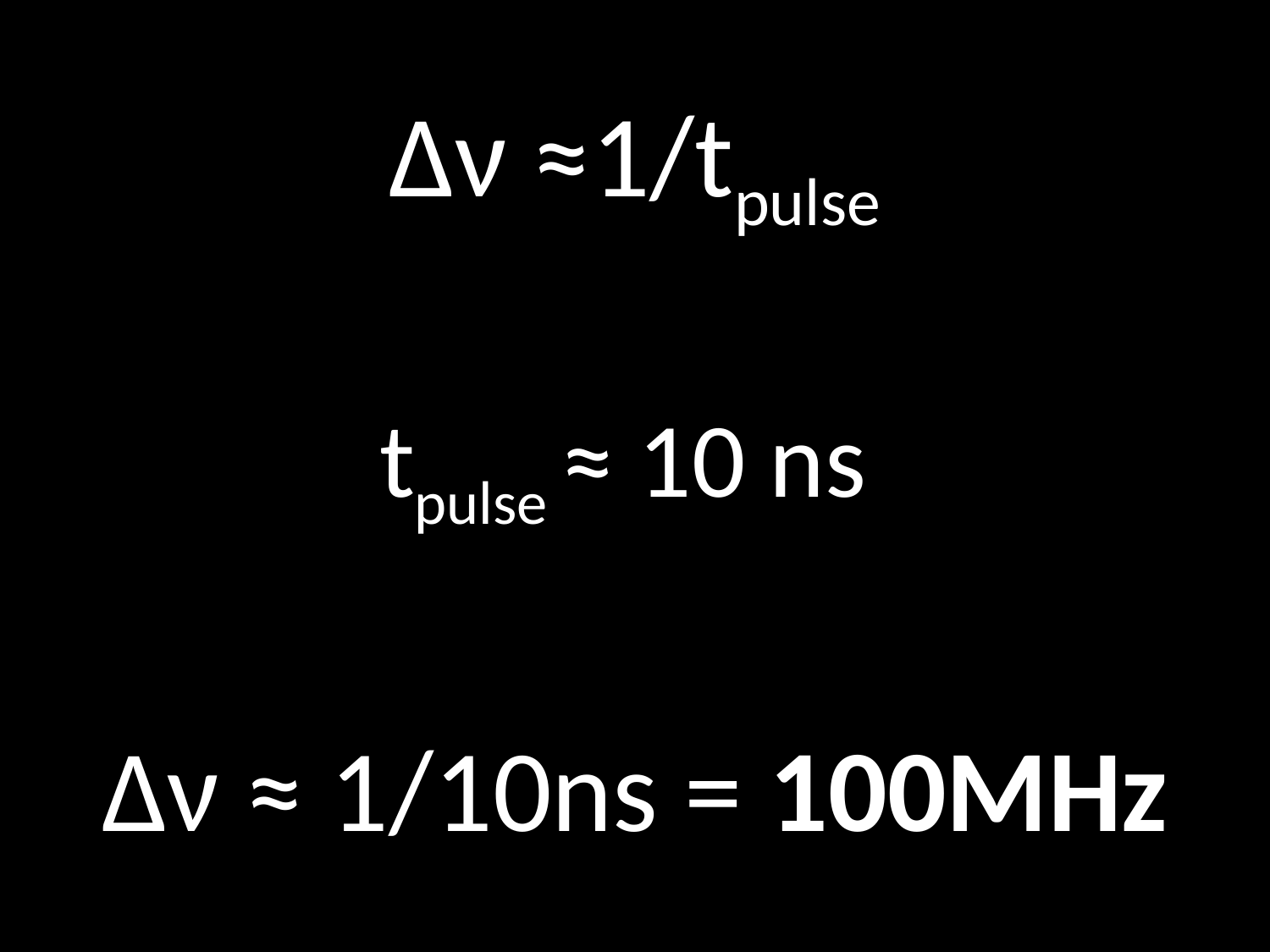

Δν ≈1/tpulse
tpulse ≈ 10 ns

Δν ≈ 1/10ns = 100MHz